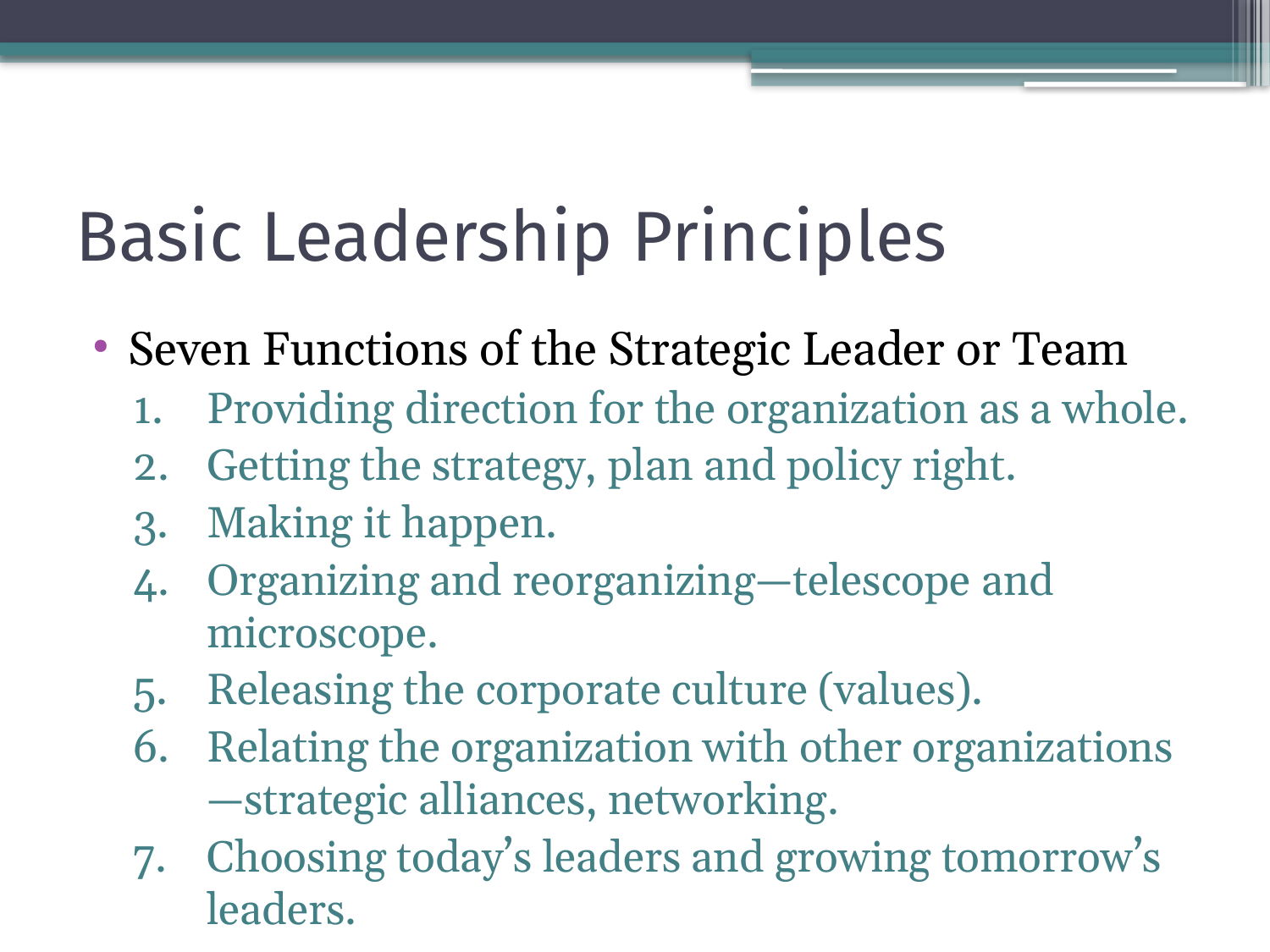

# Basic Leadership Principles
Seven Functions of the Strategic Leader or Team
Providing direction for the organization as a whole.
Getting the strategy, plan and policy right.
Making it happen.
Organizing and reorganizing—telescope and microscope.
Releasing the corporate culture (values).
Relating the organization with other organizations—strategic alliances, networking.
Choosing today’s leaders and growing tomorrow’s leaders.